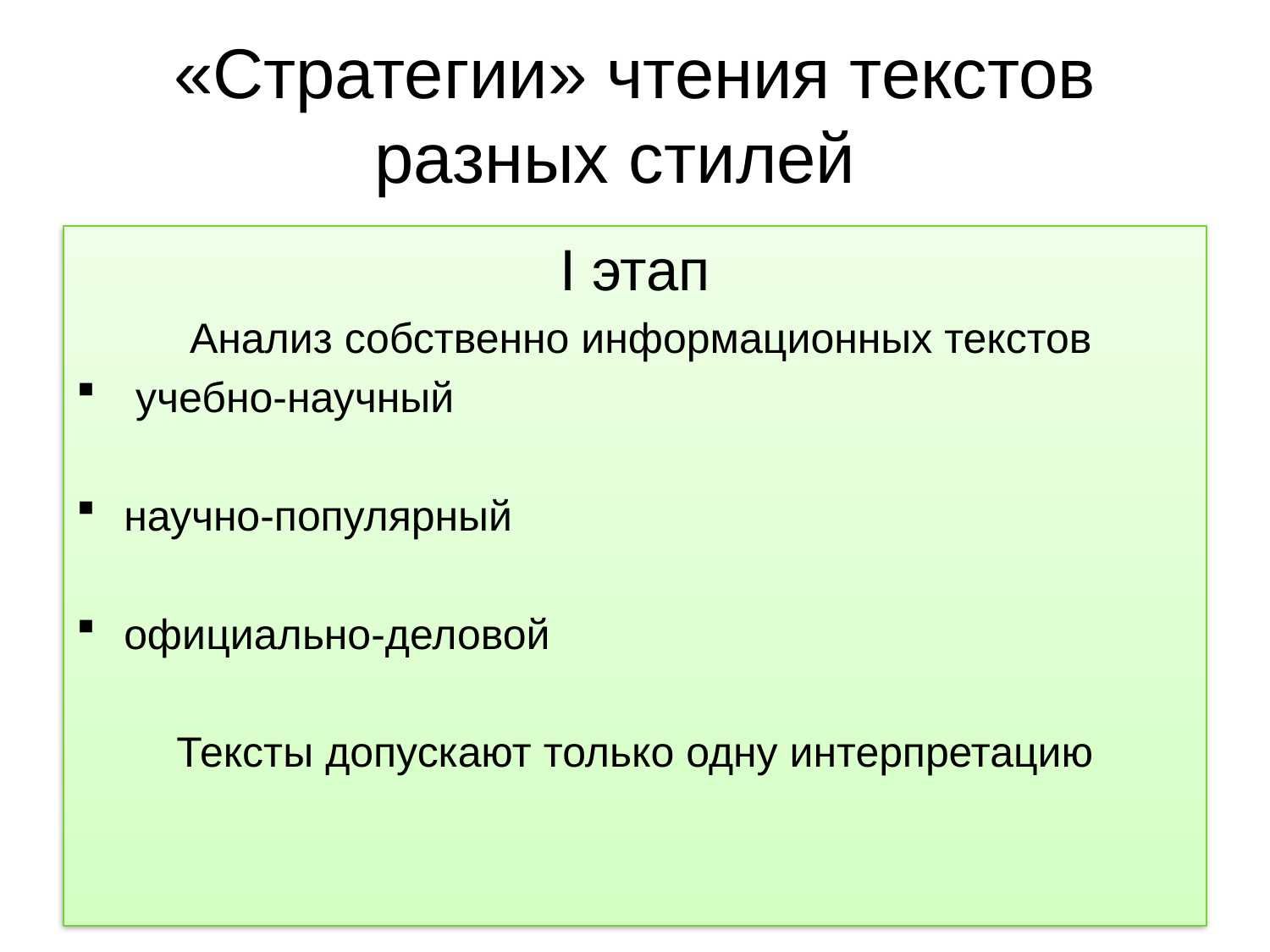

# «Стратегии» чтения текстов разных стилей
I этап
 Анализ собственно информационных текстов
 учебно-научный

научно-популярный

официально-деловой

Тексты допускают только одну интерпретацию